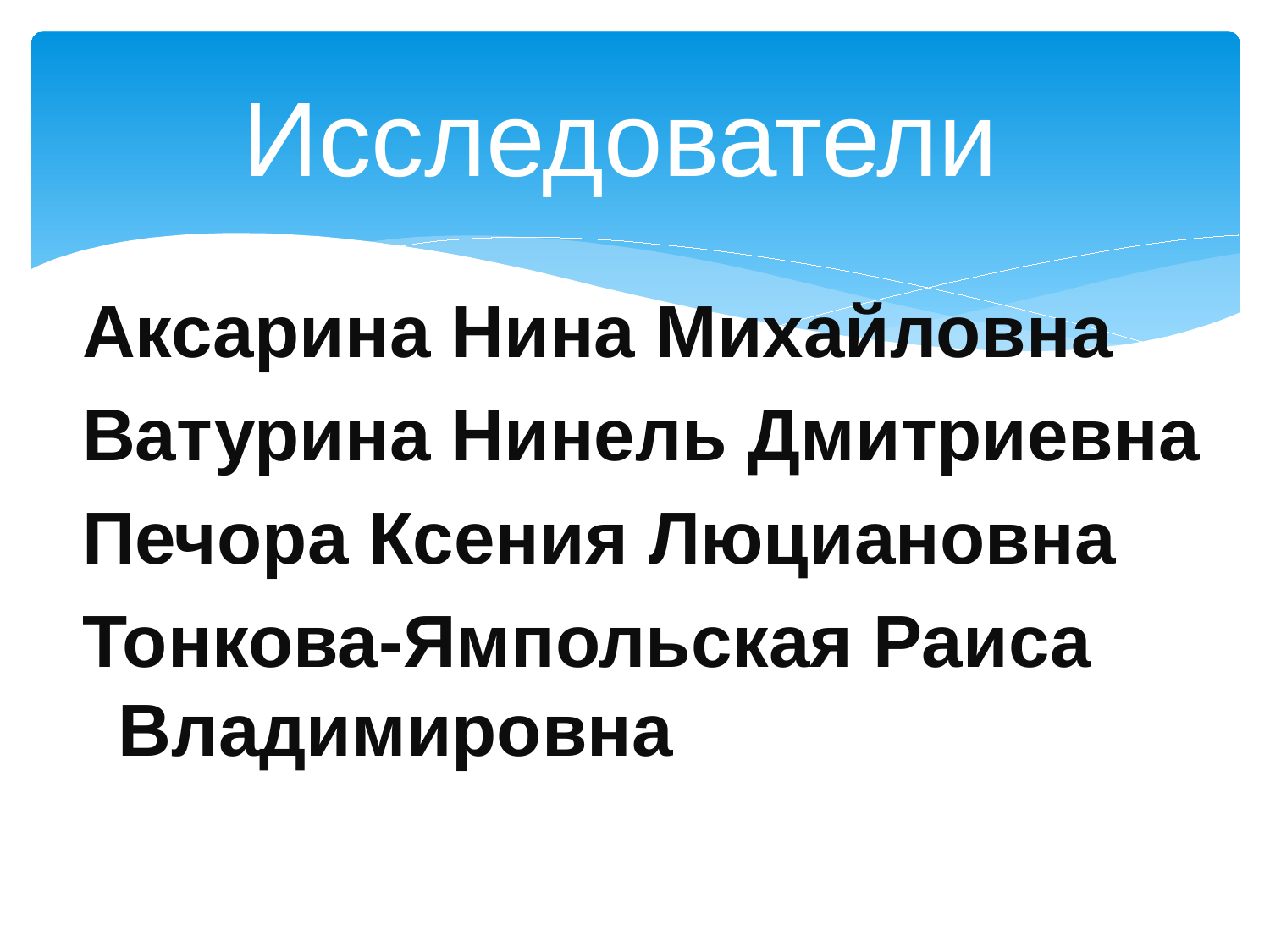

# Исследователи
Аксарина Нина Михайловна
Ватурина Нинель Дмитриевна
Печора Ксения Люциановна
Тонкова-Ямпольская Раиса Владимировна